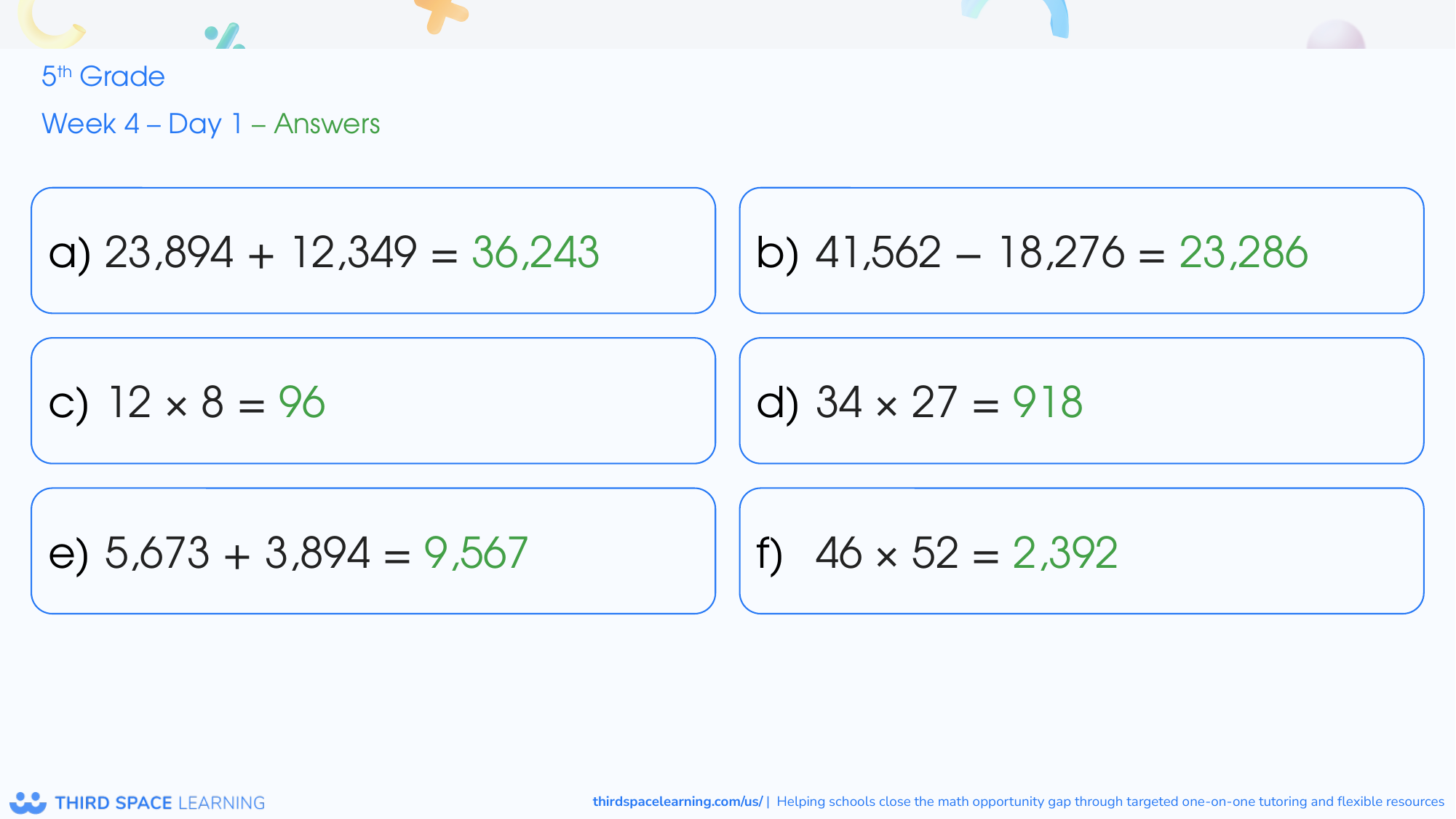

5th Grade
Week 4 – Day 1 – Answers
23,894 + 12,349 = 36,243
41,562 − 18,276 = 23,286
12 × 8 = 96
34 × 27 = 918
5,673 + 3,894 = 9,567
46 × 52 = 2,392